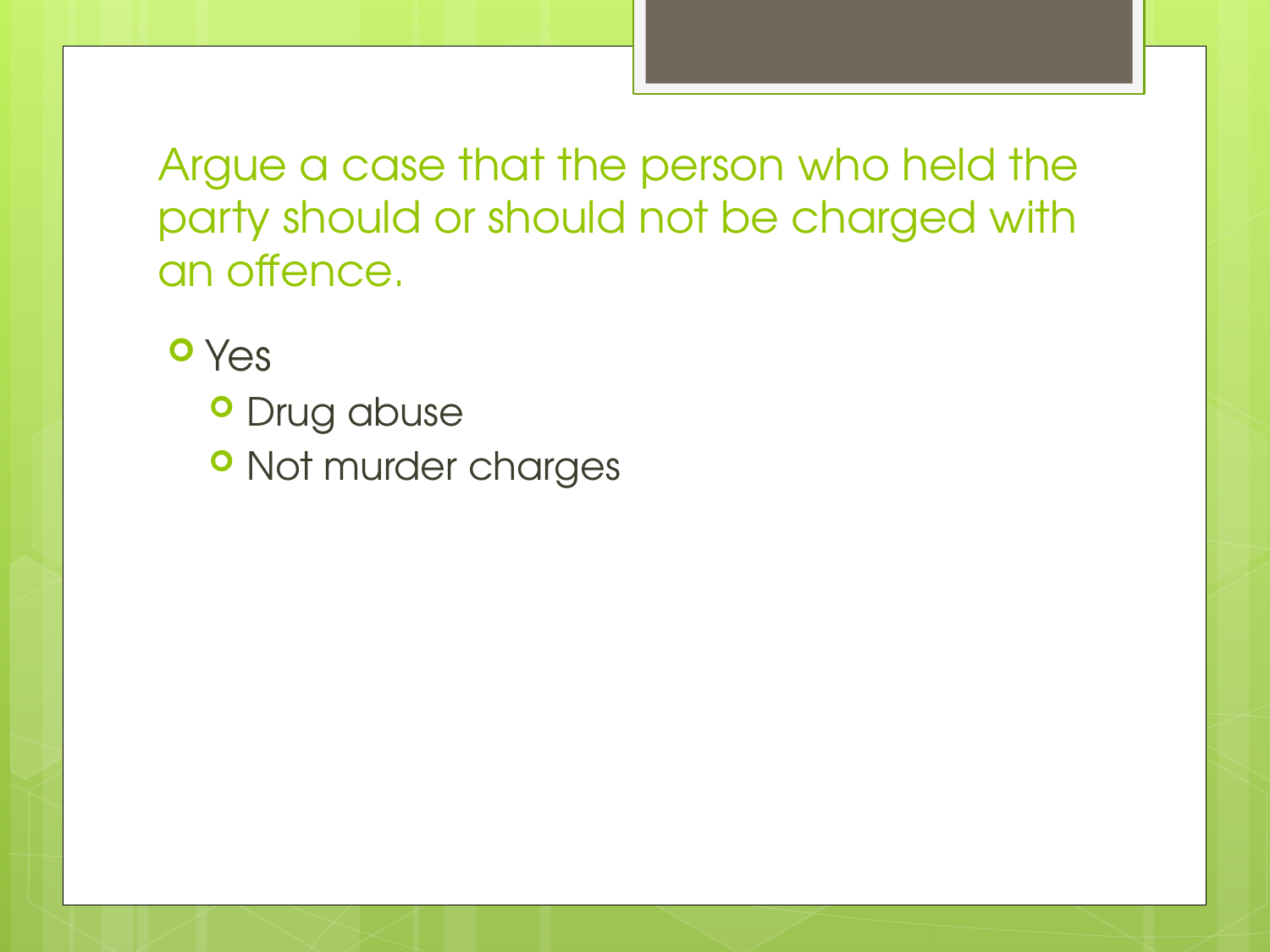

# Argue a case that the person who held the party should or should not be charged with an offence.
Yes
Drug abuse
Not murder charges